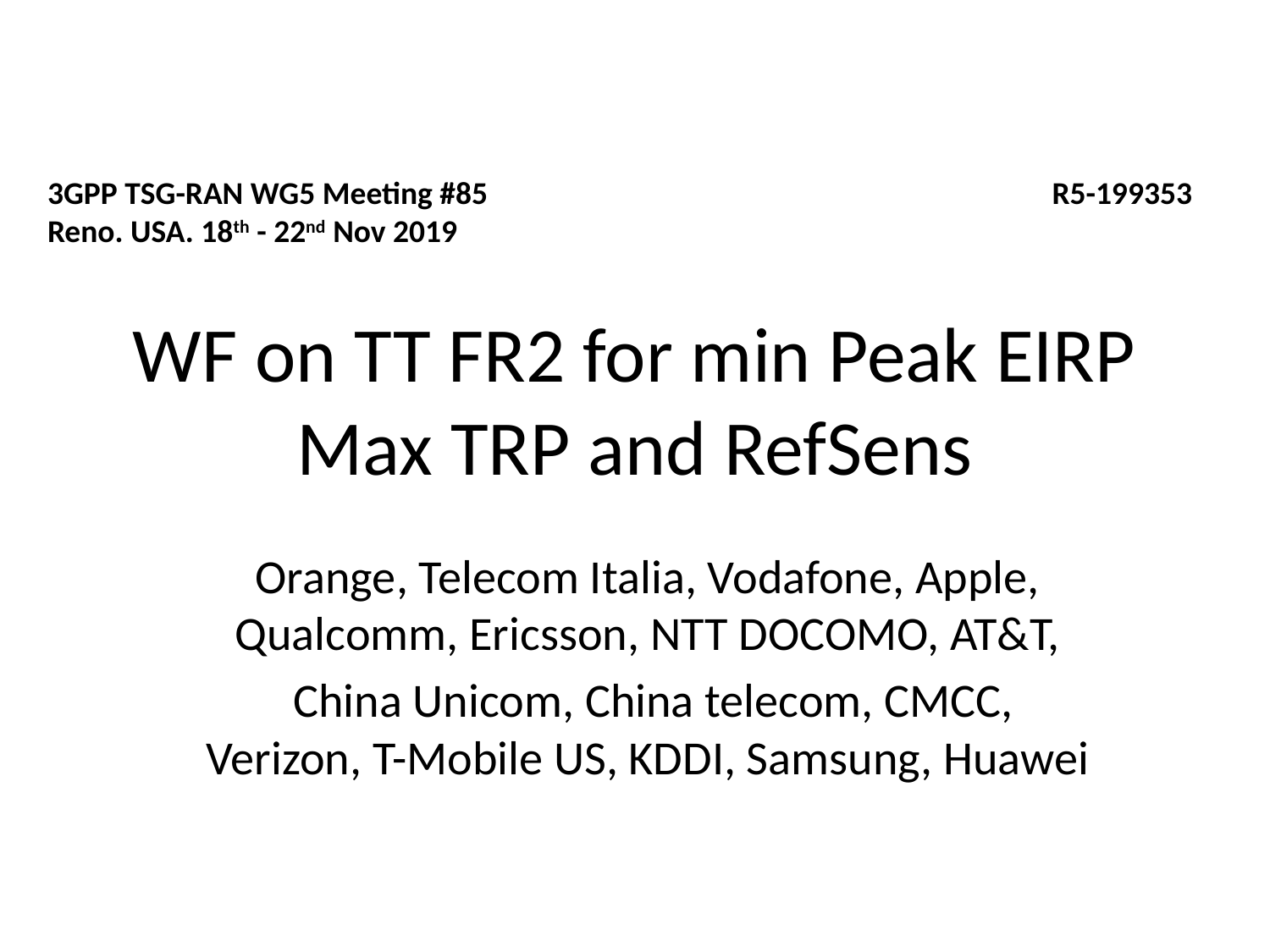

3GPP TSG-RAN WG5 Meeting #85	                                                                     R5-199353 Reno. USA. 18th - 22nd Nov 2019

# WF on TT FR2 for min Peak EIRP Max TRP and RefSens
Orange, Telecom Italia, Vodafone, Apple, Qualcomm, Ericsson, NTT DOCOMO, AT&T,
 China Unicom, China telecom, CMCC, Verizon, T-Mobile US, KDDI, Samsung, Huawei